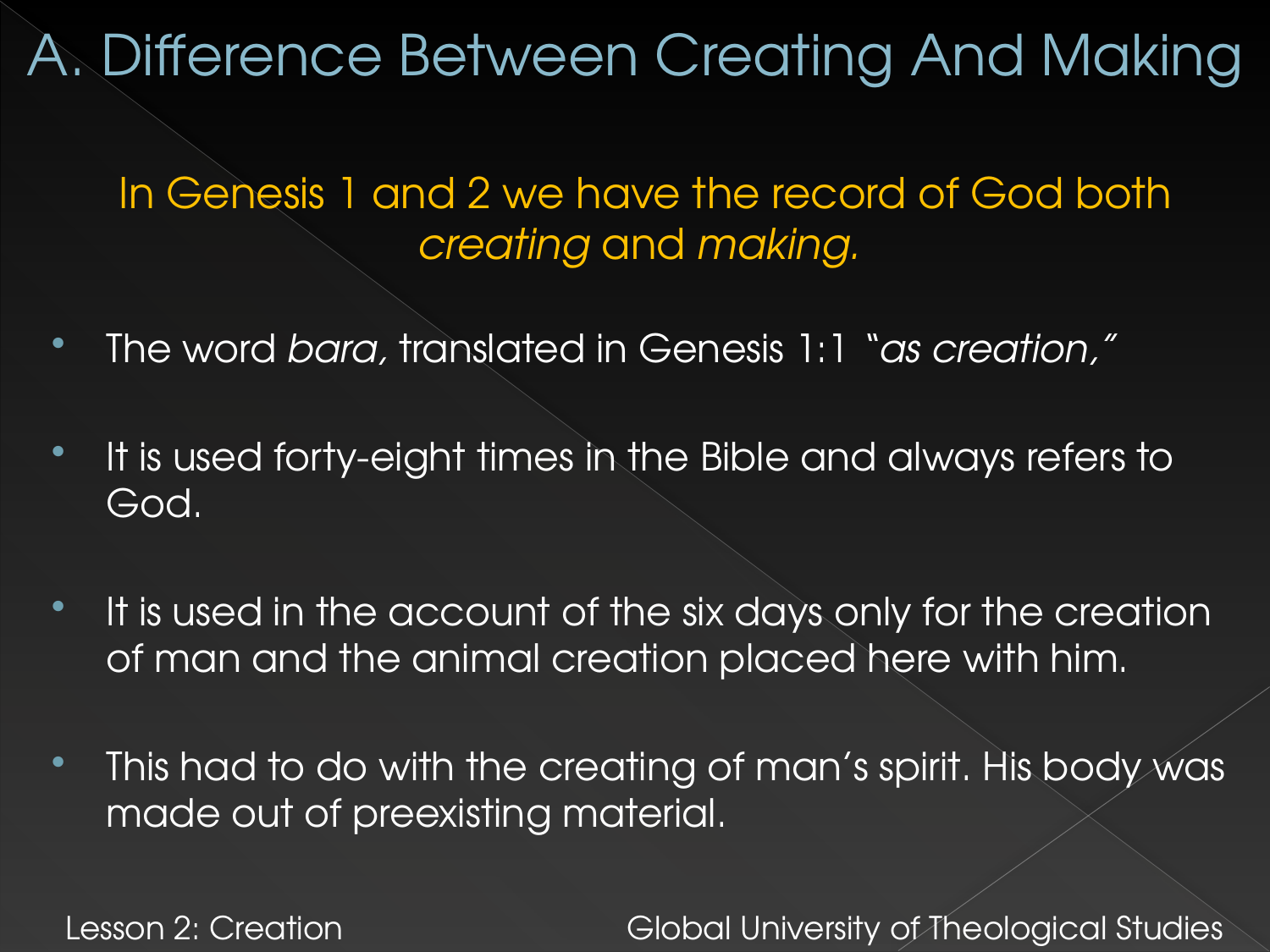

# A. Difference Between Creating And Making
In Genesis 1 and 2 we have the record of God both creating and making.
The word bara, translated in Genesis 1:1 “as creation,”

It is used forty-eight times in the Bible and always refers to God.

It is used in the account of the six days only for the creation of man and the animal creation placed here with him.

This had to do with the creating of man’s spirit. His body was made out of preexisting material.
Lesson 2: Creation                                Global University of Theological Studies